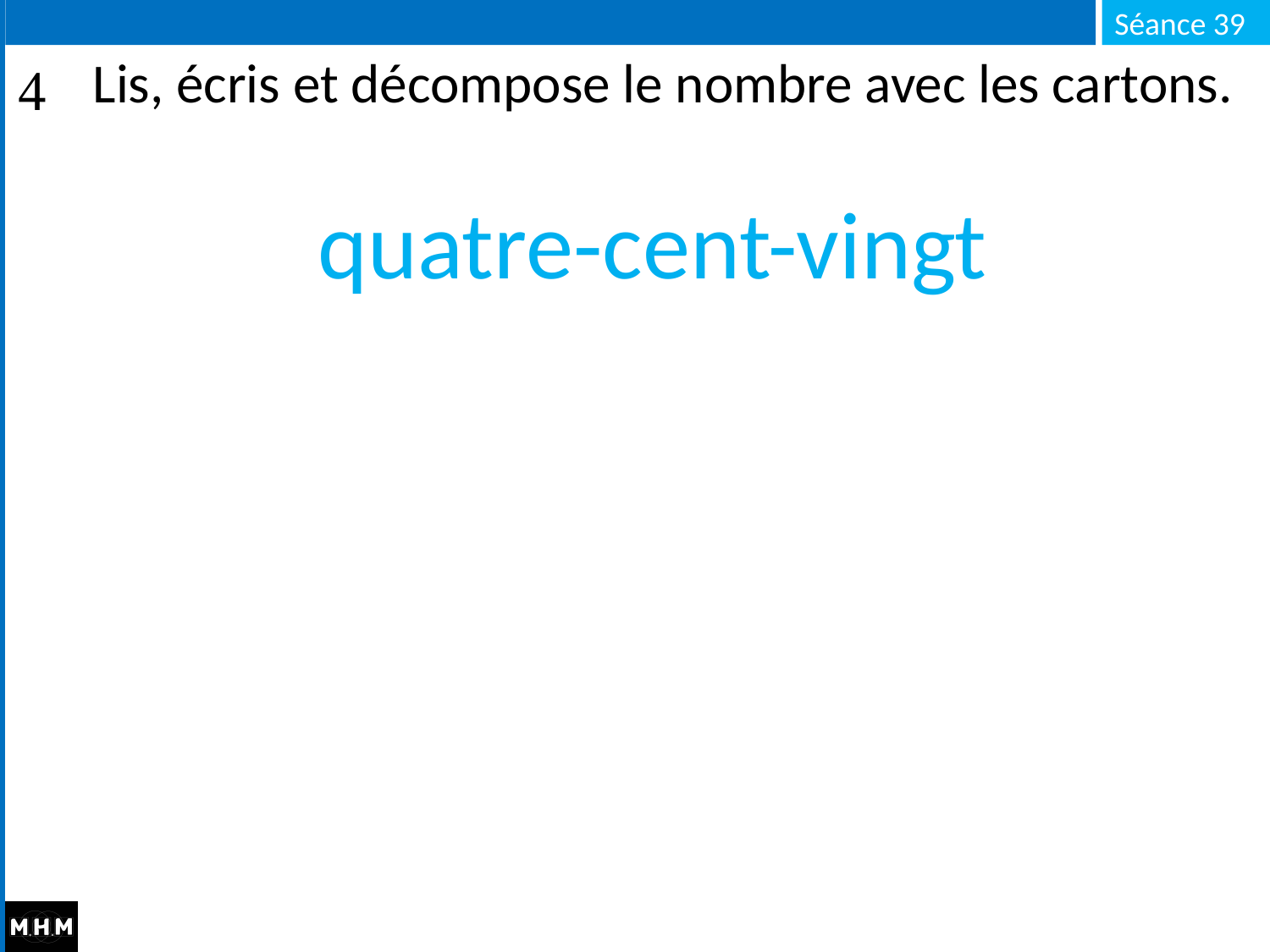

# Lis, écris et décompose le nombre avec les cartons.
quatre-cent-vingt